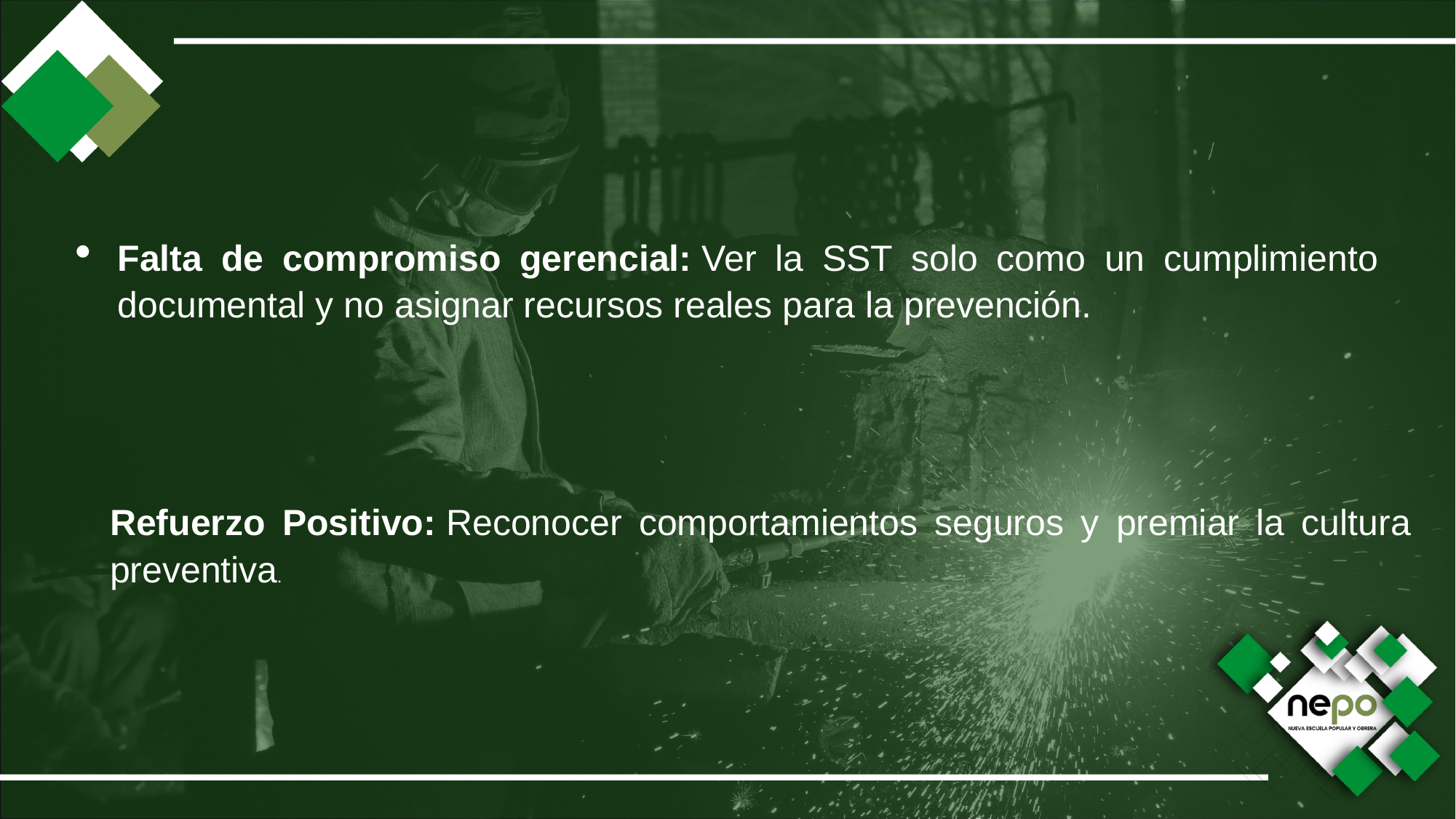

Falta de compromiso gerencial: Ver la SST solo como un cumplimiento documental y no asignar recursos reales para la prevención.
Refuerzo Positivo: Reconocer comportamientos seguros y premiar la cultura preventiva.